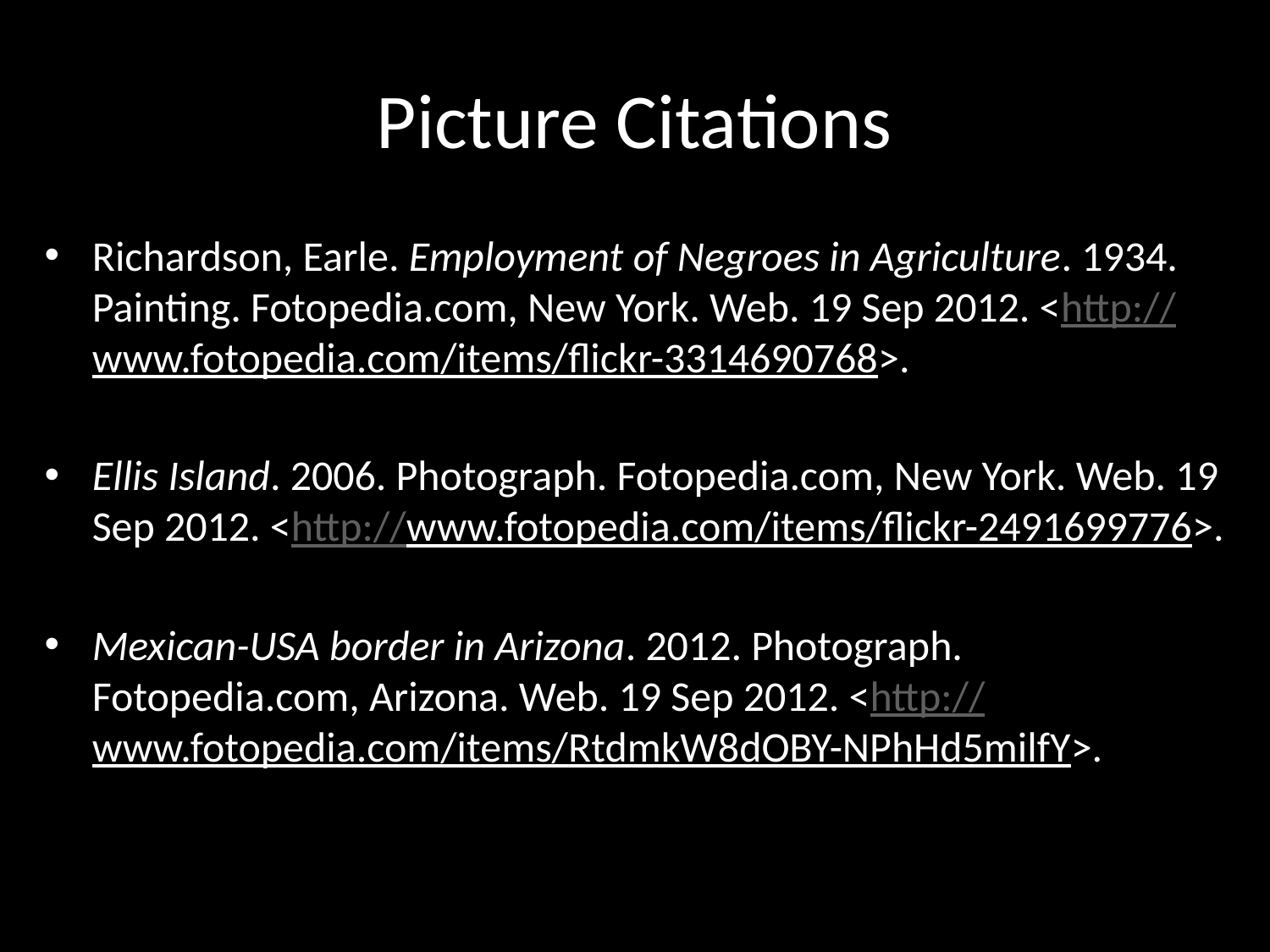

# Picture Citations
Richardson, Earle. Employment of Negroes in Agriculture. 1934. Painting. Fotopedia.com, New York. Web. 19 Sep 2012. <http://www.fotopedia.com/items/flickr-3314690768>.

Ellis Island. 2006. Photograph. Fotopedia.com, New York. Web. 19 Sep 2012. <http://www.fotopedia.com/items/flickr-2491699776>.

Mexican-USA border in Arizona. 2012. Photograph. Fotopedia.com, Arizona. Web. 19 Sep 2012. <http://www.fotopedia.com/items/RtdmkW8dOBY-NPhHd5milfY>.